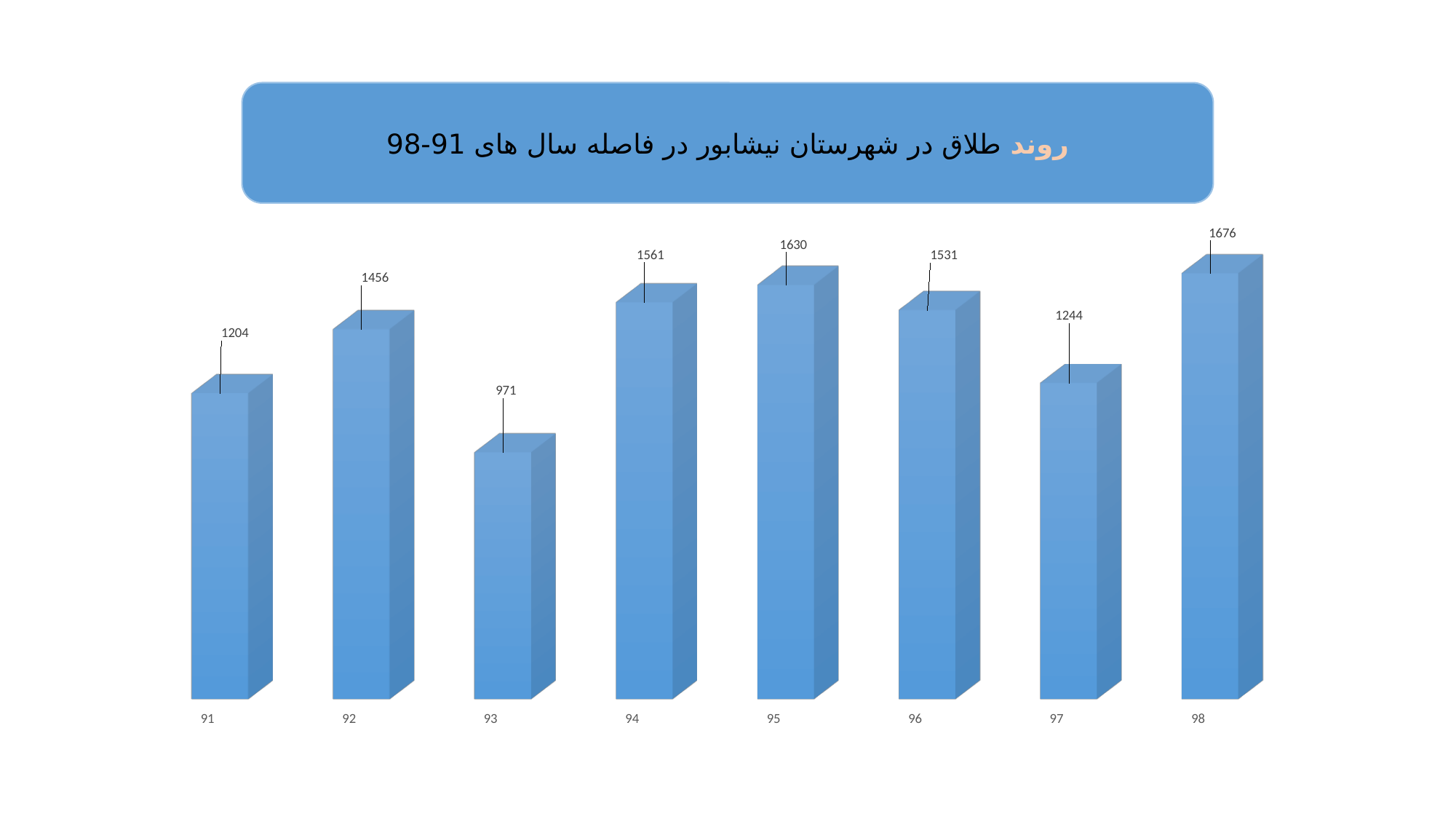

روند طلاق در شهرستان نیشابور در فاصله سال های 91-98

[unsupported chart]